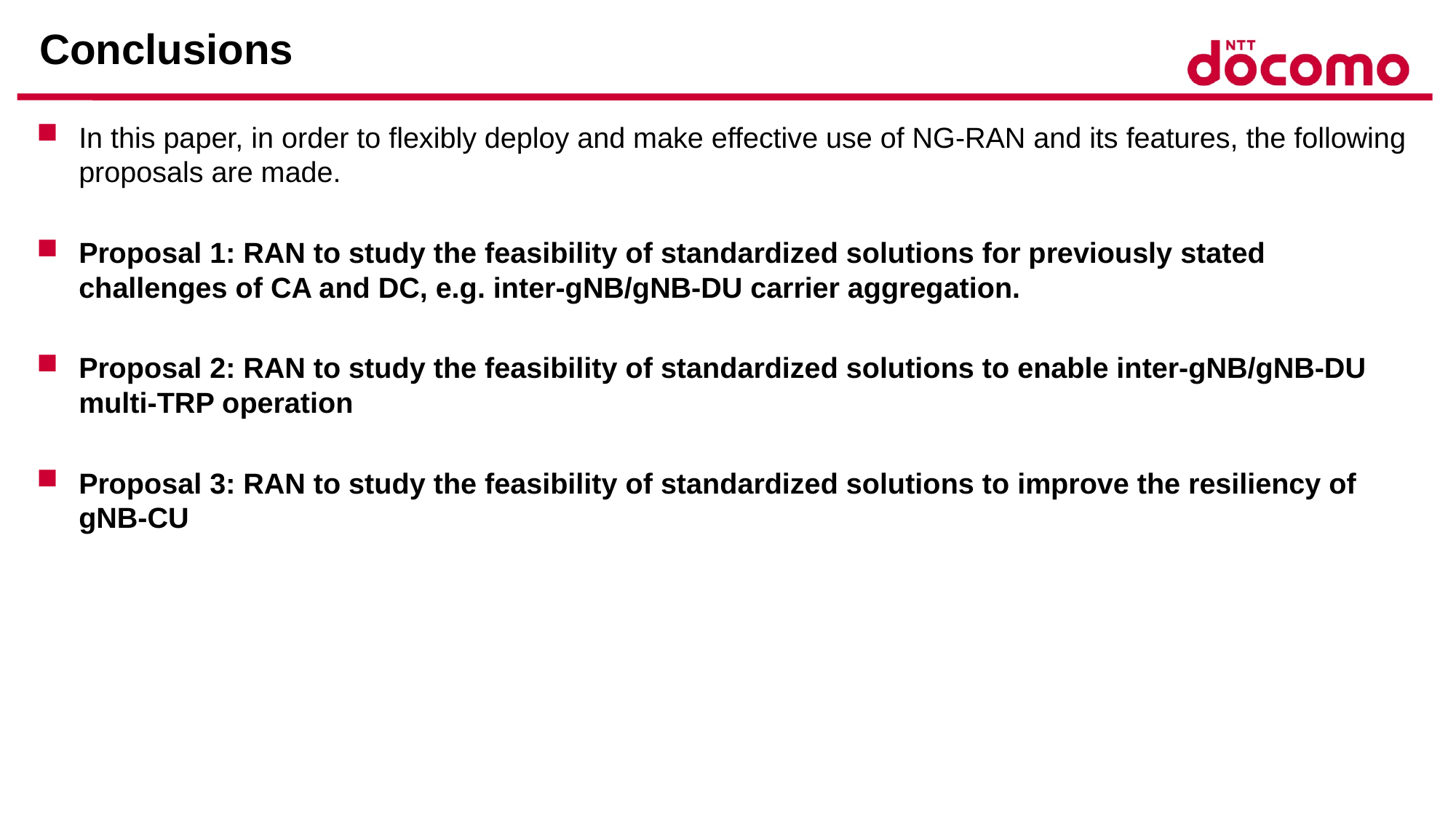

# Conclusions
In this paper, in order to flexibly deploy and make effective use of NG-RAN and its features, the following proposals are made.

Proposal 1: RAN to study the feasibility of standardized solutions for previously stated challenges of CA and DC, e.g. inter-gNB/gNB-DU carrier aggregation.

Proposal 2: RAN to study the feasibility of standardized solutions to enable inter-gNB/gNB-DU multi-TRP operation

Proposal 3: RAN to study the feasibility of standardized solutions to improve the resiliency of gNB-CU